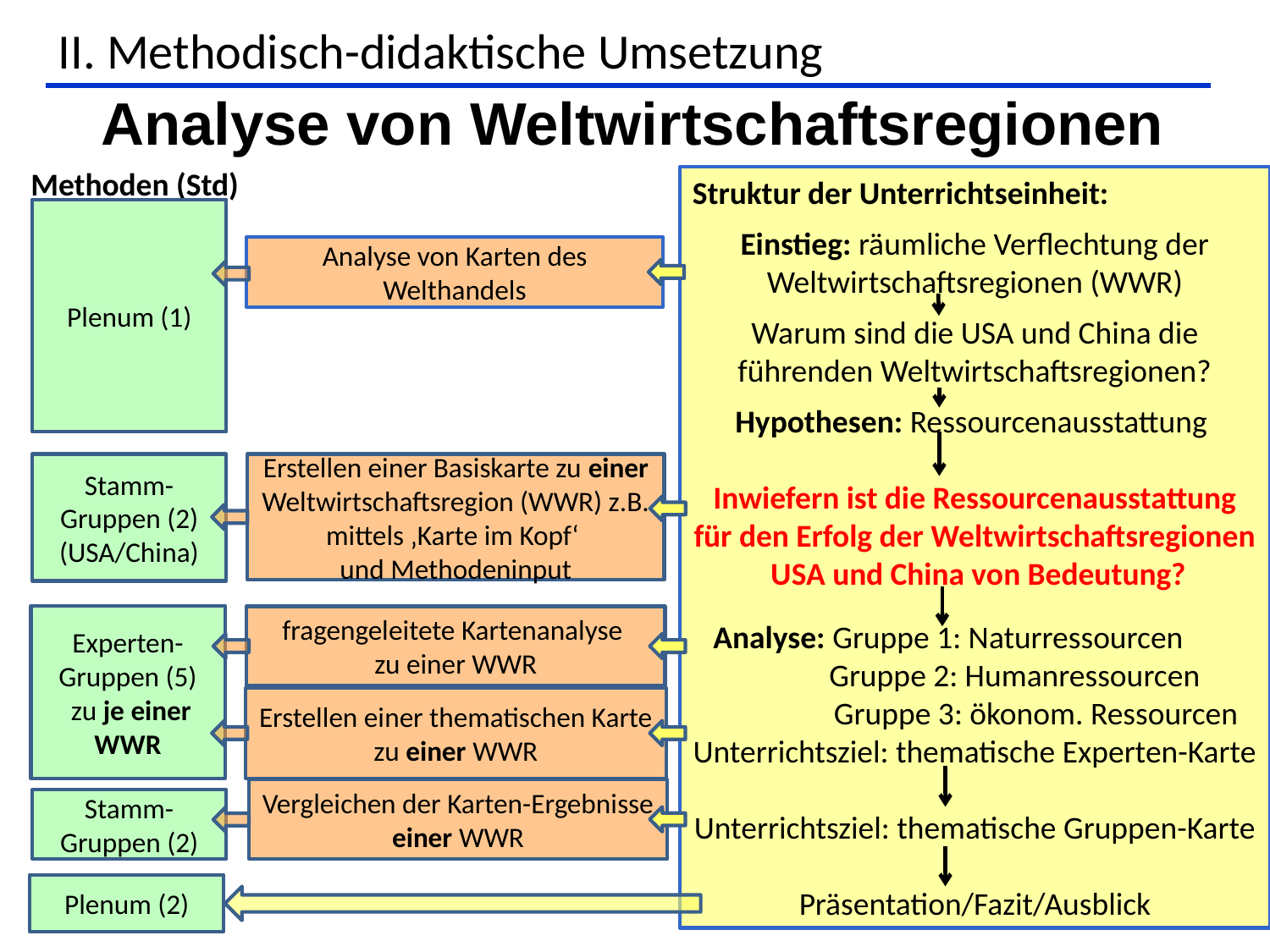

II. Methodisch-didaktische Umsetzung
 Analyse von Weltwirtschaftsregionen
Methoden (Std)

Struktur der Unterrichtseinheit:

Einstieg: räumliche Verflechtung der Weltwirtschaftsregionen (WWR)

Warum sind die USA und China die führenden Weltwirtschaftsregionen?

Hypothesen: Ressourcenausstattung

Inwiefern ist die Ressourcenausstattung für den Erfolg der Weltwirtschaftsregionen  USA und China von Bedeutung?

         Analyse: Gruppe 1: Naturressourcen
                   Gruppe 2: Humanressourcen
                 Gruppe 3: ökonom. Ressourcen
Unterrichtsziel: thematische Experten-Karte

Unterrichtsziel: thematische Gruppen-Karte

Präsentation/Fazit/Ausblick
Plenum (1)
Analyse von Karten des Welthandels

Stamm- Gruppen (2) (USA/China)
Erstellen einer Basiskarte zu einer Weltwirtschaftsregion (WWR) z.B. mittels ‚Karte im Kopf‘
und Methodeninput

Experten-Gruppen (5)
 zu je einer WWR
fragengeleitete Kartenanalyse
zu einer WWR

Erstellen einer thematischen Karte zu einer WWR

Vergleichen der Karten-Ergebnisse
einer WWR
Stamm-Gruppen (2)

Plenum (2)